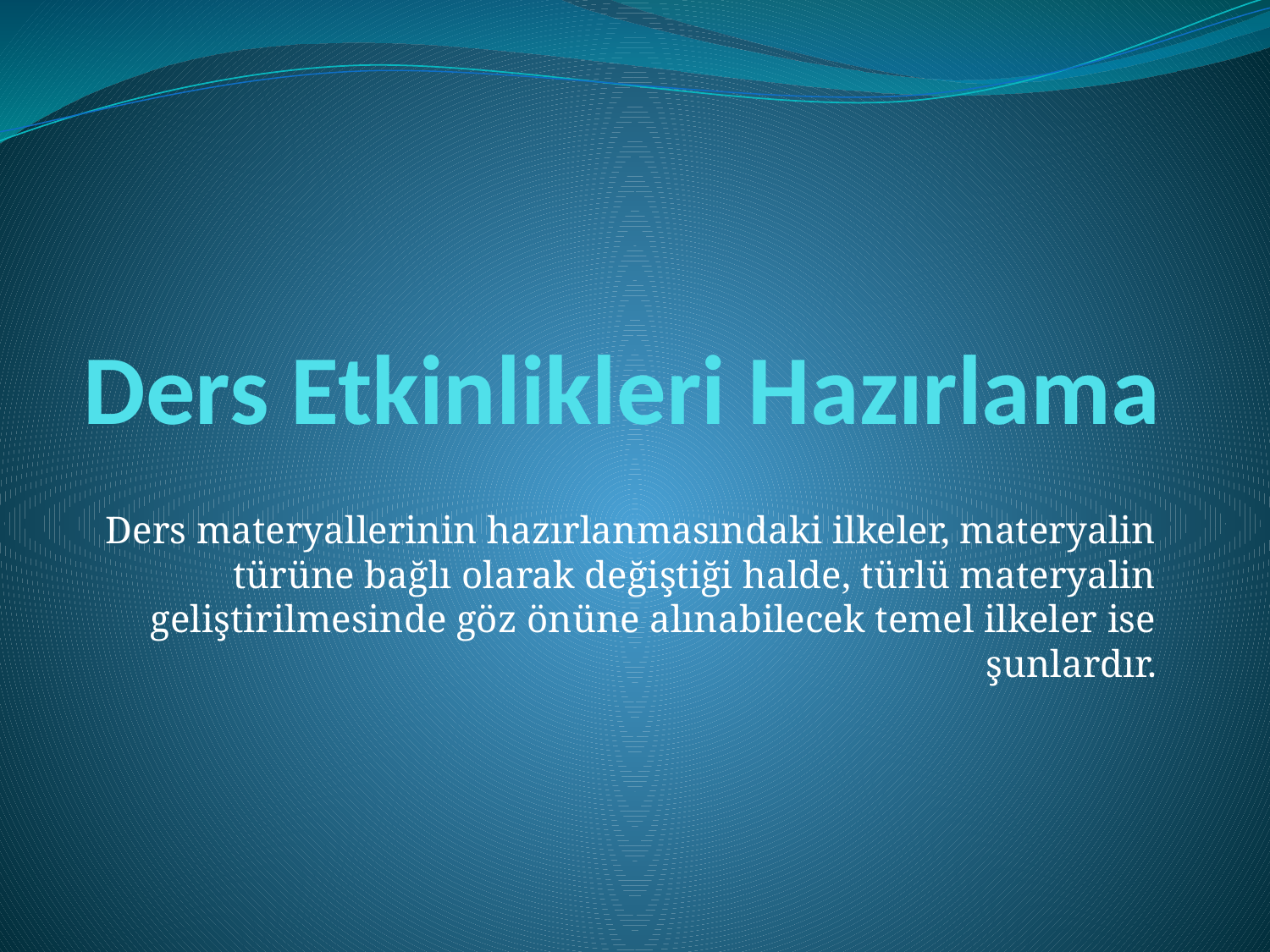

# Ders Etkinlikleri Hazırlama

Ders materyallerinin hazırlanmasındaki ilkeler, materyalin türüne bağlı olarak değiştiği halde, türlü materyalin geliştirilmesinde göz önüne alınabilecek temel ilkeler ise şunlardır.